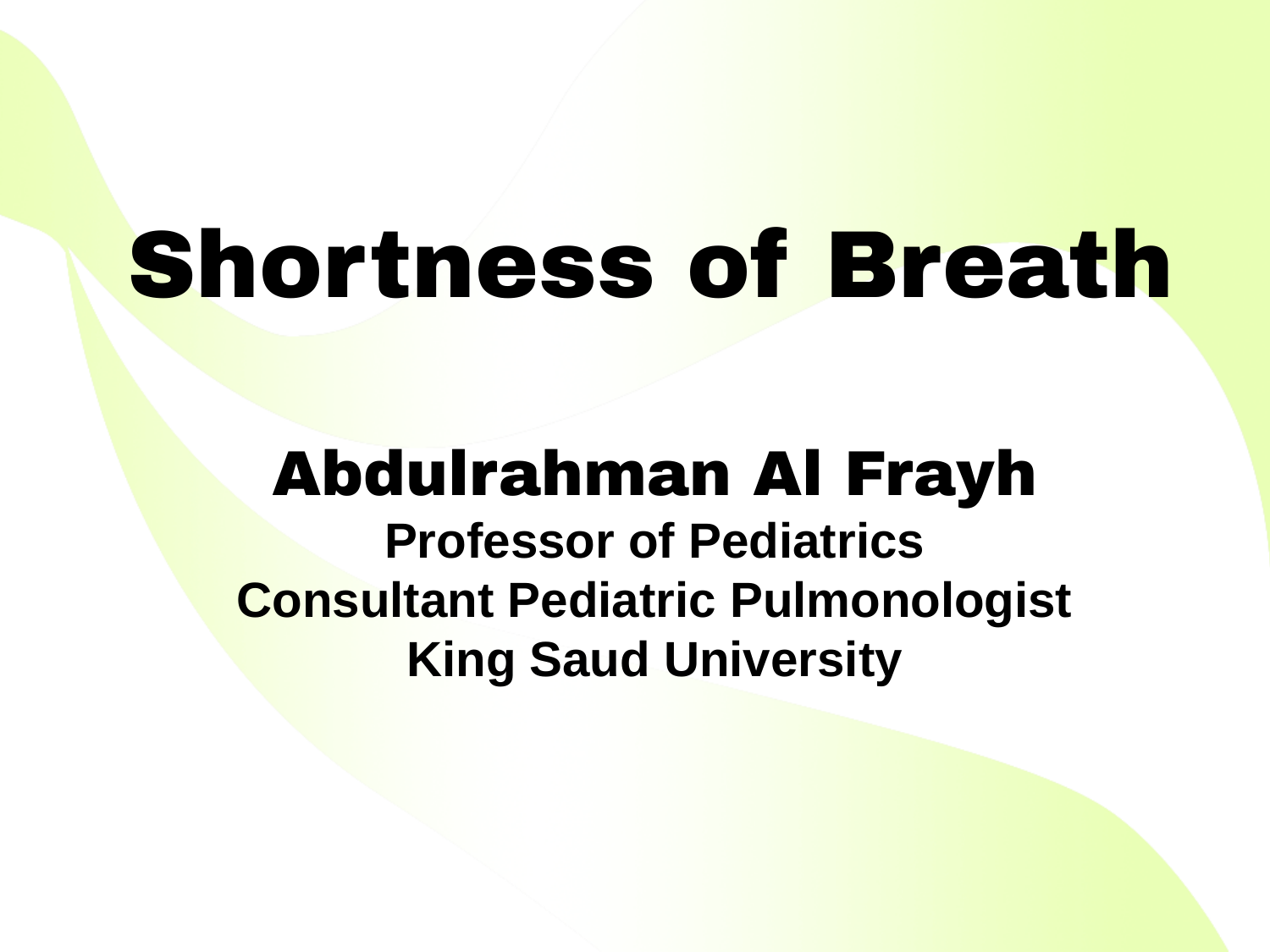

Shortness of Breath
Abdulrahman Al Frayh
Professor of Pediatrics
Consultant Pediatric Pulmonologist
King Saud University